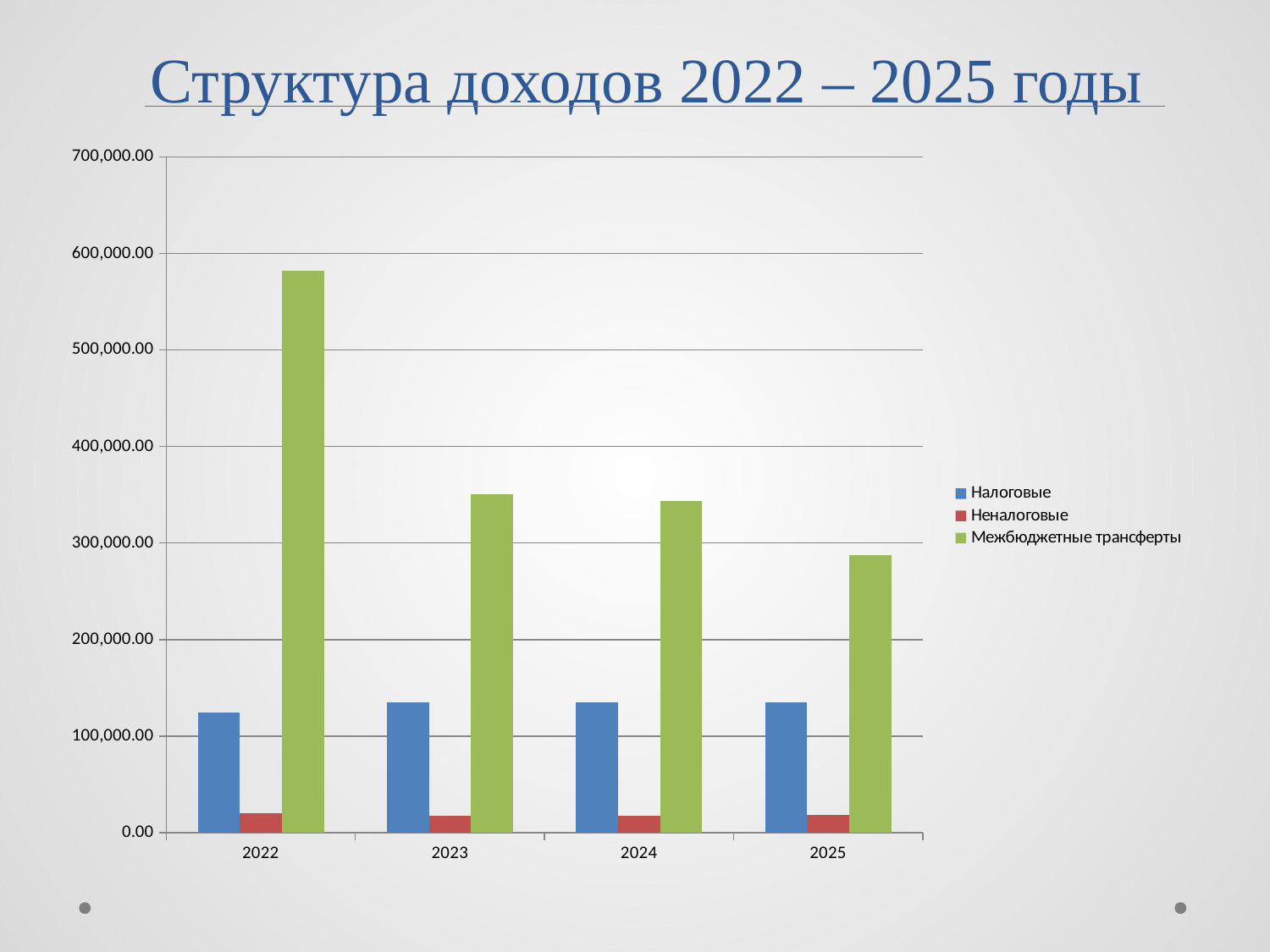

# Структура доходов 2022 – 2025 годы

### Chart

| Category | Налоговые | Неналоговые | Межбюджетные трансферты |
|---|---|---|---|
| 2022 | 124408.9 | 19746.7 | 581606.7 |
| 2023 | 134527.8 | 17900.3 | 350968.0 |
| 2024 | 134597.3 | 17527.9 | 343589.4 |
| 2025 | 134662.8 | 18002.5 | 287802.7 |